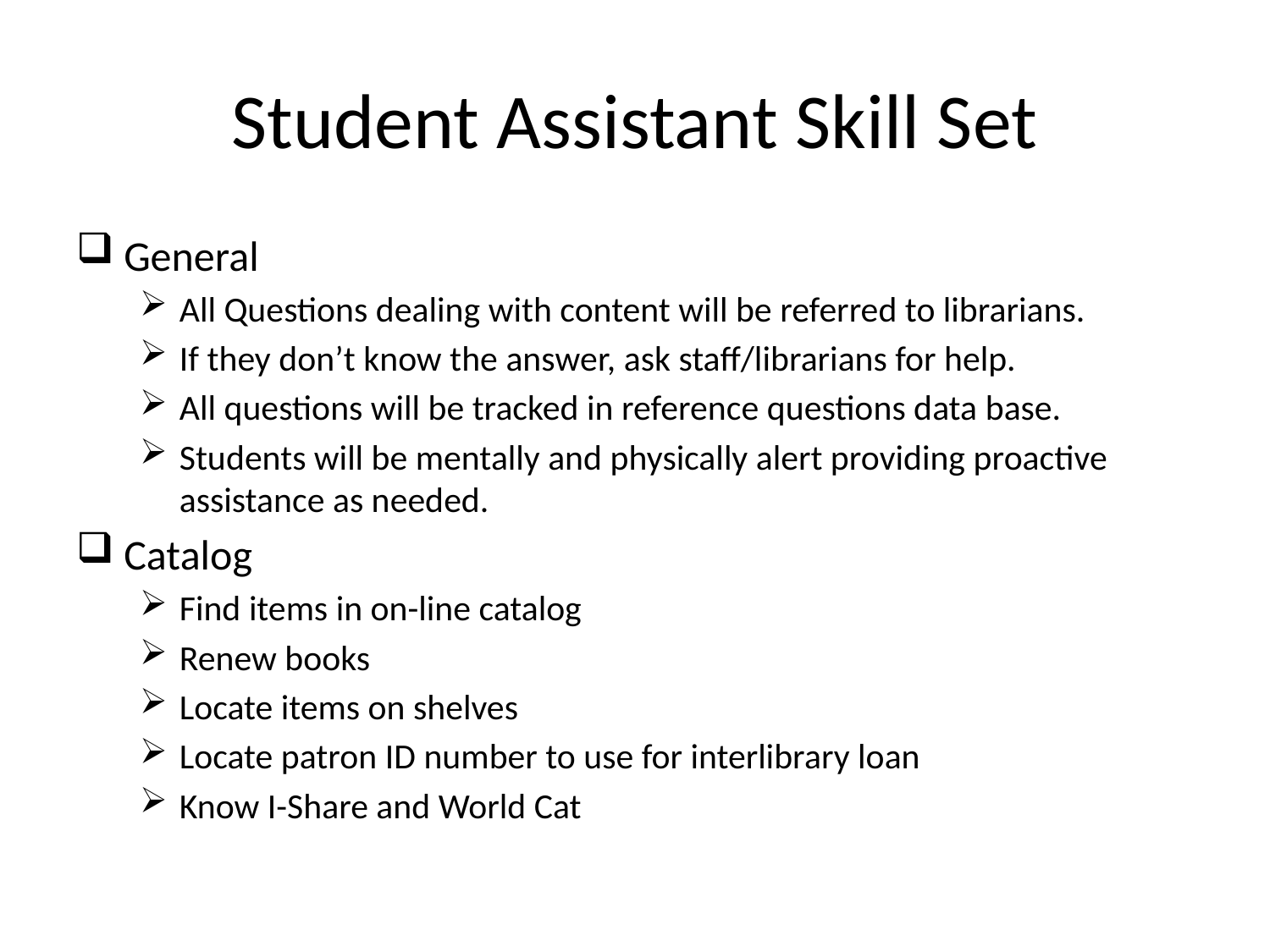

# Student Assistant Skill Set
General
All Questions dealing with content will be referred to librarians.
If they don’t know the answer, ask staff/librarians for help.
All questions will be tracked in reference questions data base.
Students will be mentally and physically alert providing proactive assistance as needed.
Catalog
Find items in on-line catalog
Renew books
Locate items on shelves
Locate patron ID number to use for interlibrary loan
Know I-Share and World Cat